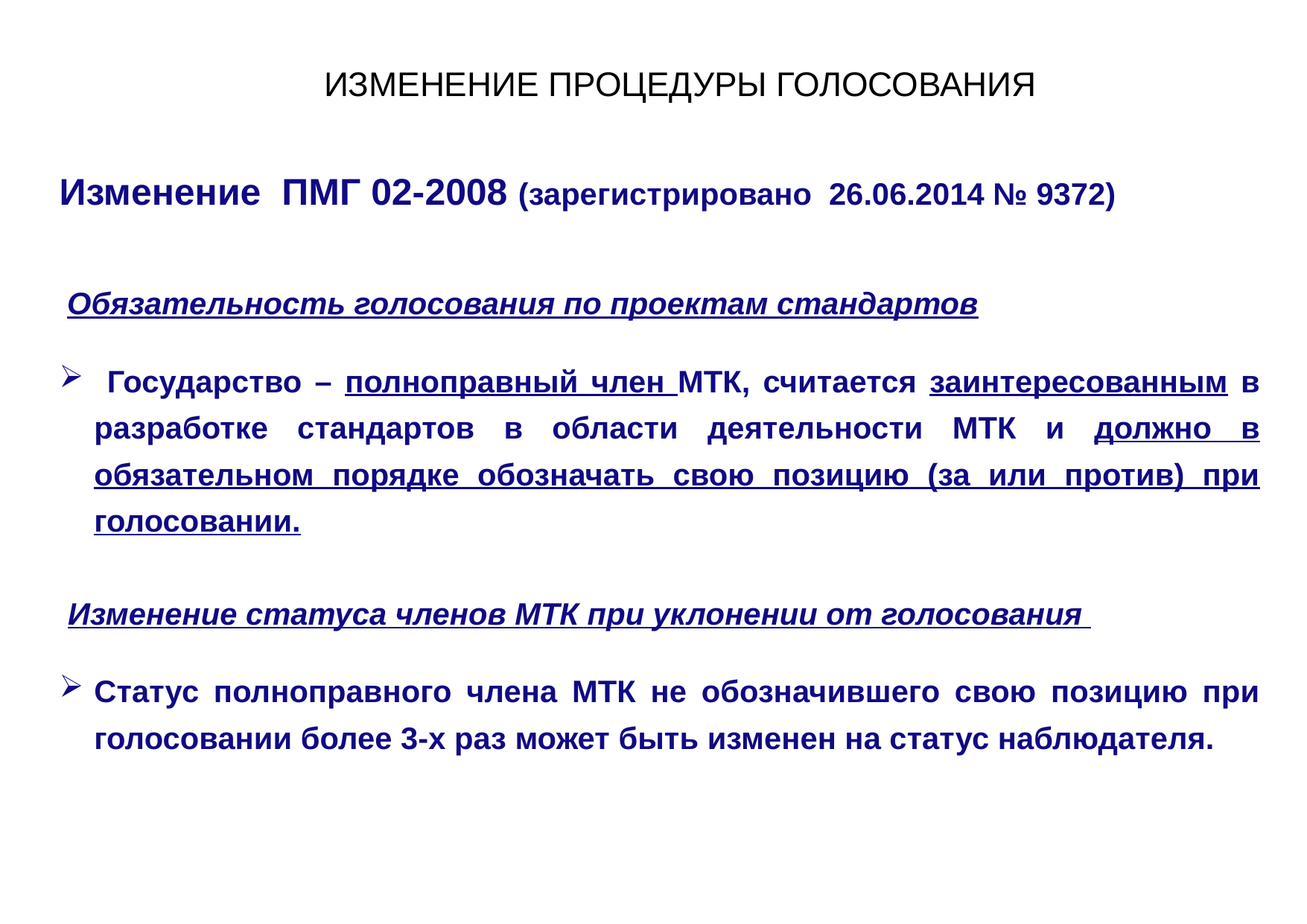

ИЗМЕНЕНИЕ ПРОЦЕДУРЫ ГОЛОСОВАНИЯ
Изменение  ПМГ 02-2008 (зарегистрировано  26.06.2014 № 9372)

 Обязательность голосования по проектам стандартов

 Государство – полноправный член МТК, считается заинтересованным в разработке стандартов в области деятельности МТК и должно в обязательном порядке обозначать свою позицию (за или против) при голосовании.

 Изменение статуса членов МТК при уклонении от голосования

Статус полноправного члена МТК не обозначившего свою позицию при голосовании более 3-х раз может быть изменен на статус наблюдателя.